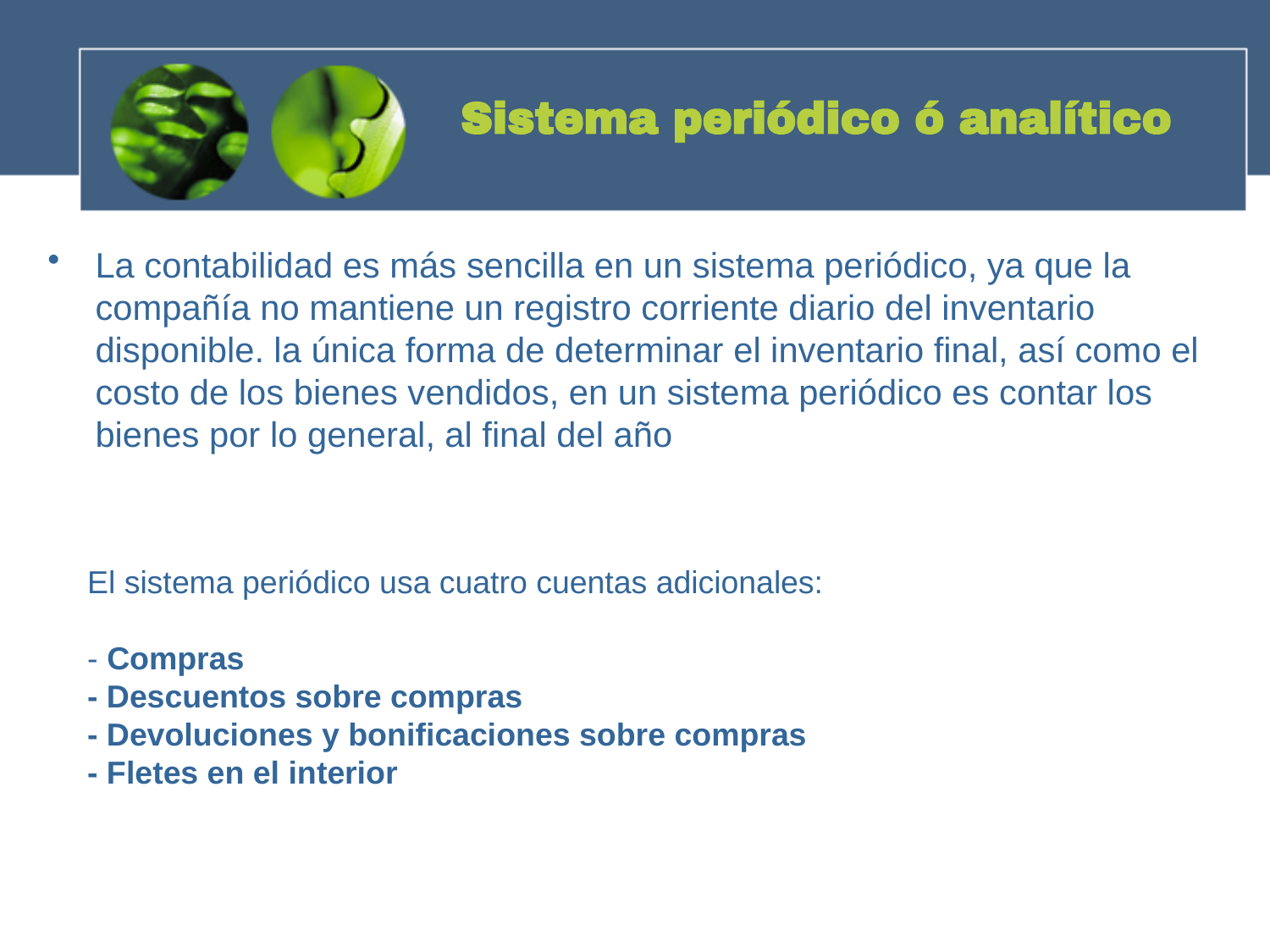

Sistema periódico ó analítico
La contabilidad es más sencilla en un sistema periódico, ya que la compañía no mantiene un registro corriente diario del inventario disponible. la única forma de determinar el inventario final, así como el costo de los bienes vendidos, en un sistema periódico es contar los bienes por lo general, al final del año
El sistema periódico usa cuatro cuentas adicionales:
- Compras
- Descuentos sobre compras
- Devoluciones y bonificaciones sobre compras
- Fletes en el interior